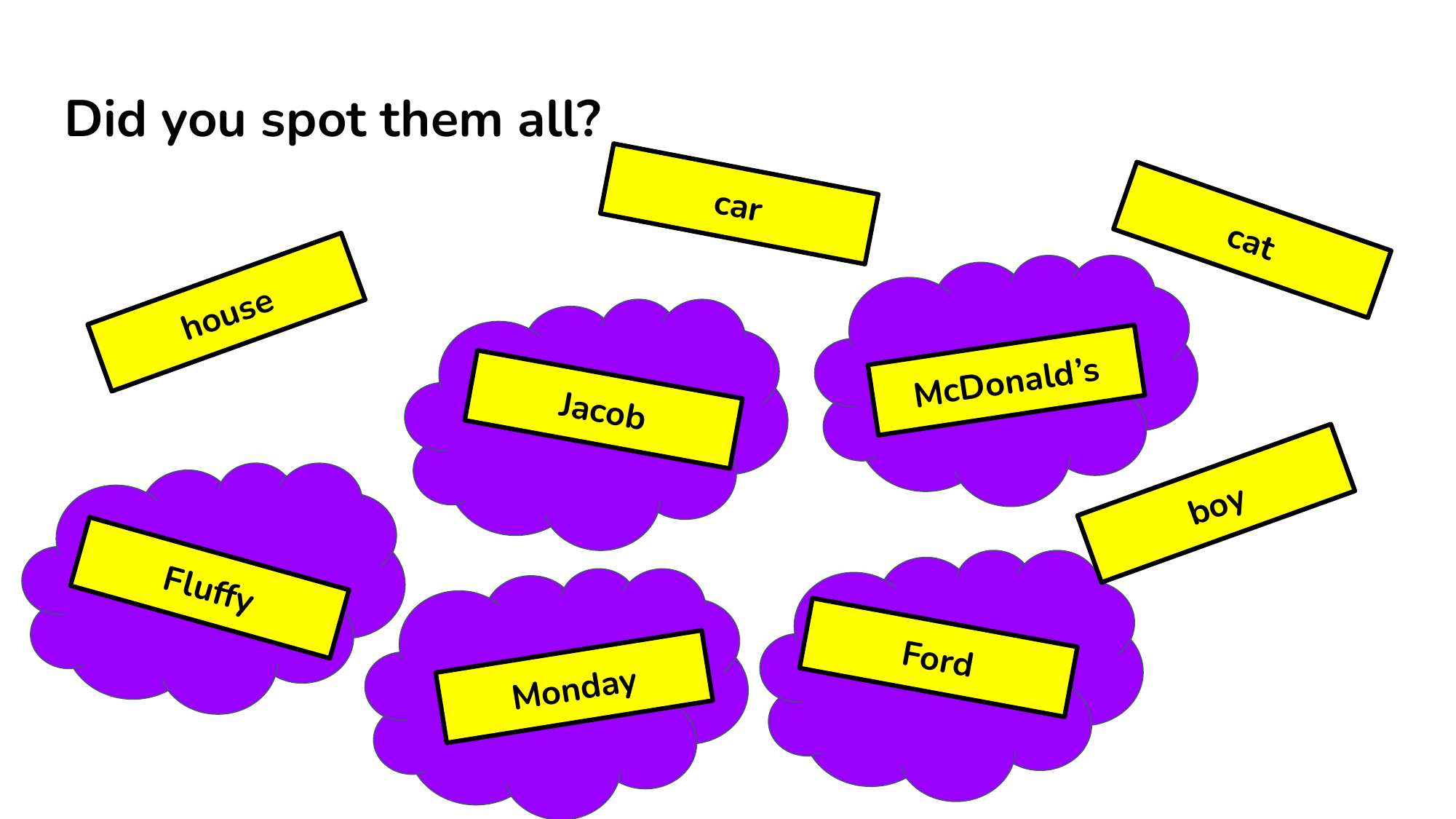

# Did you spot them all?
car

cat

house

McDonald’s
Jacob

boy

Fluffy

Ford
Monday